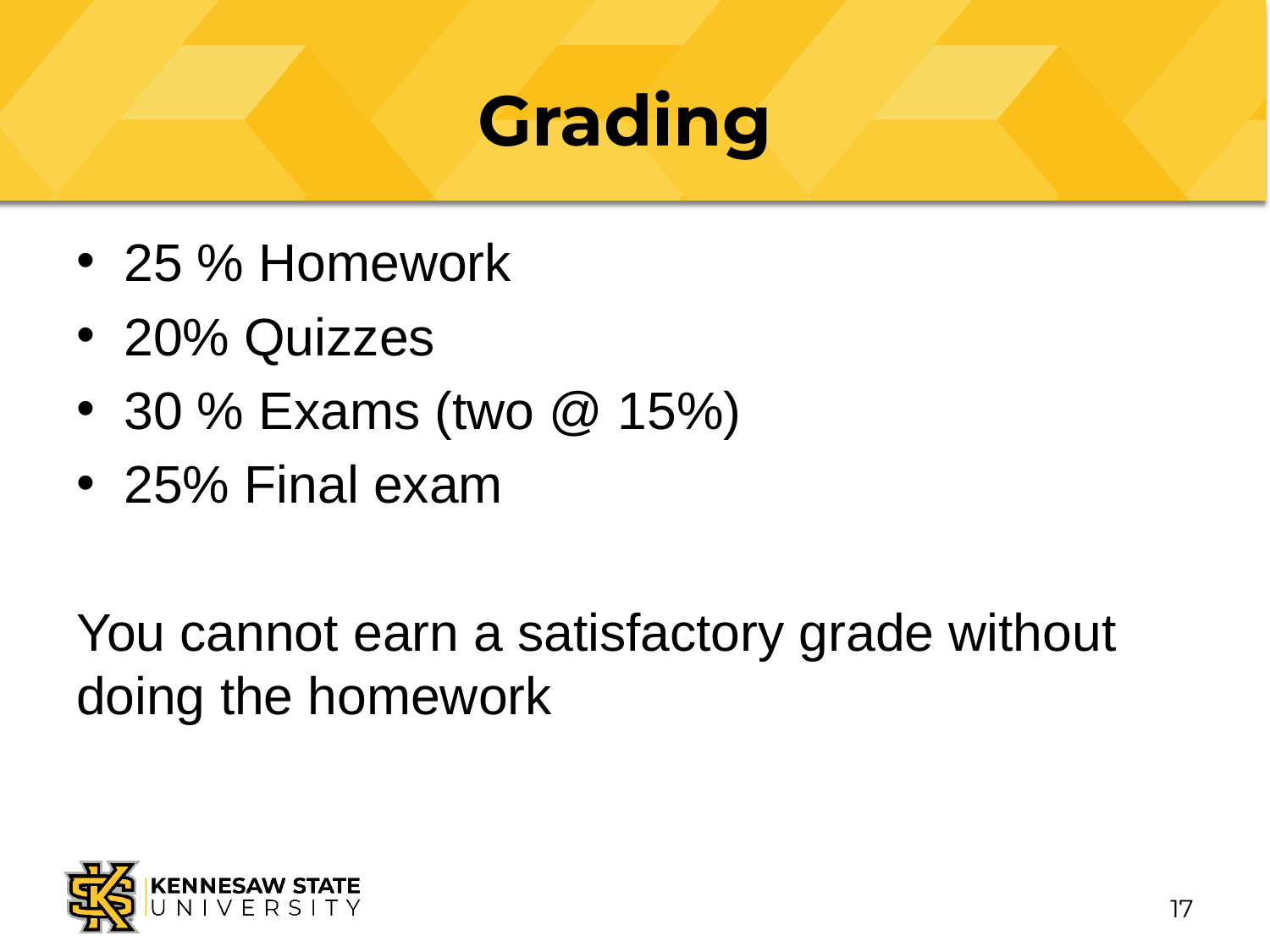

# Grading
25 % Homework
20% Quizzes
30 % Exams (two @ 15%)
25% Final exam

You cannot earn a satisfactory grade without doing the homework
17